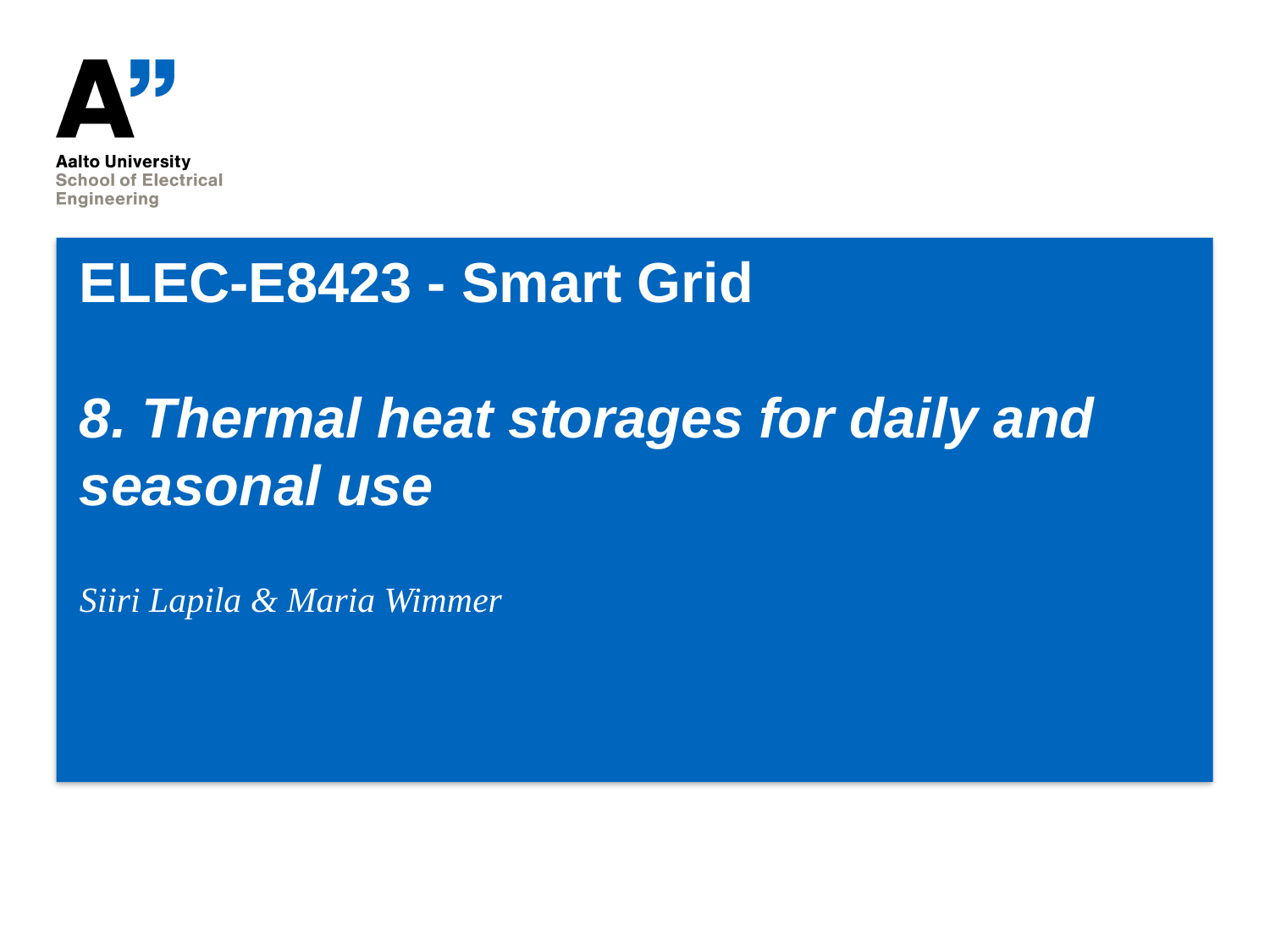

# ELEC-E8423 - Smart Grid 8. Thermal heat storages for daily and seasonal use
Siiri Lapila & Maria Wimmer